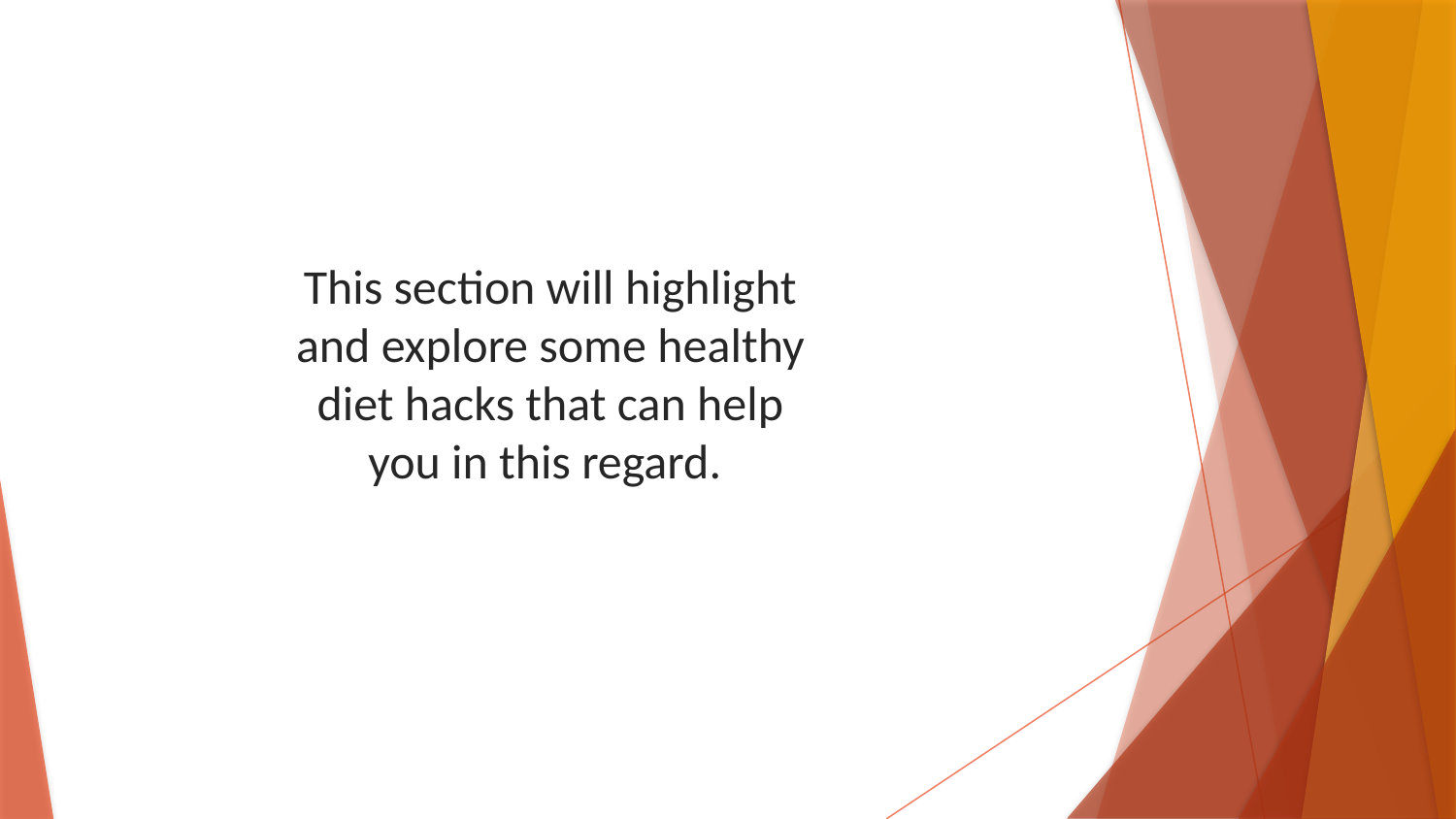

This section will highlight and explore some healthy diet hacks that can help you in this regard.